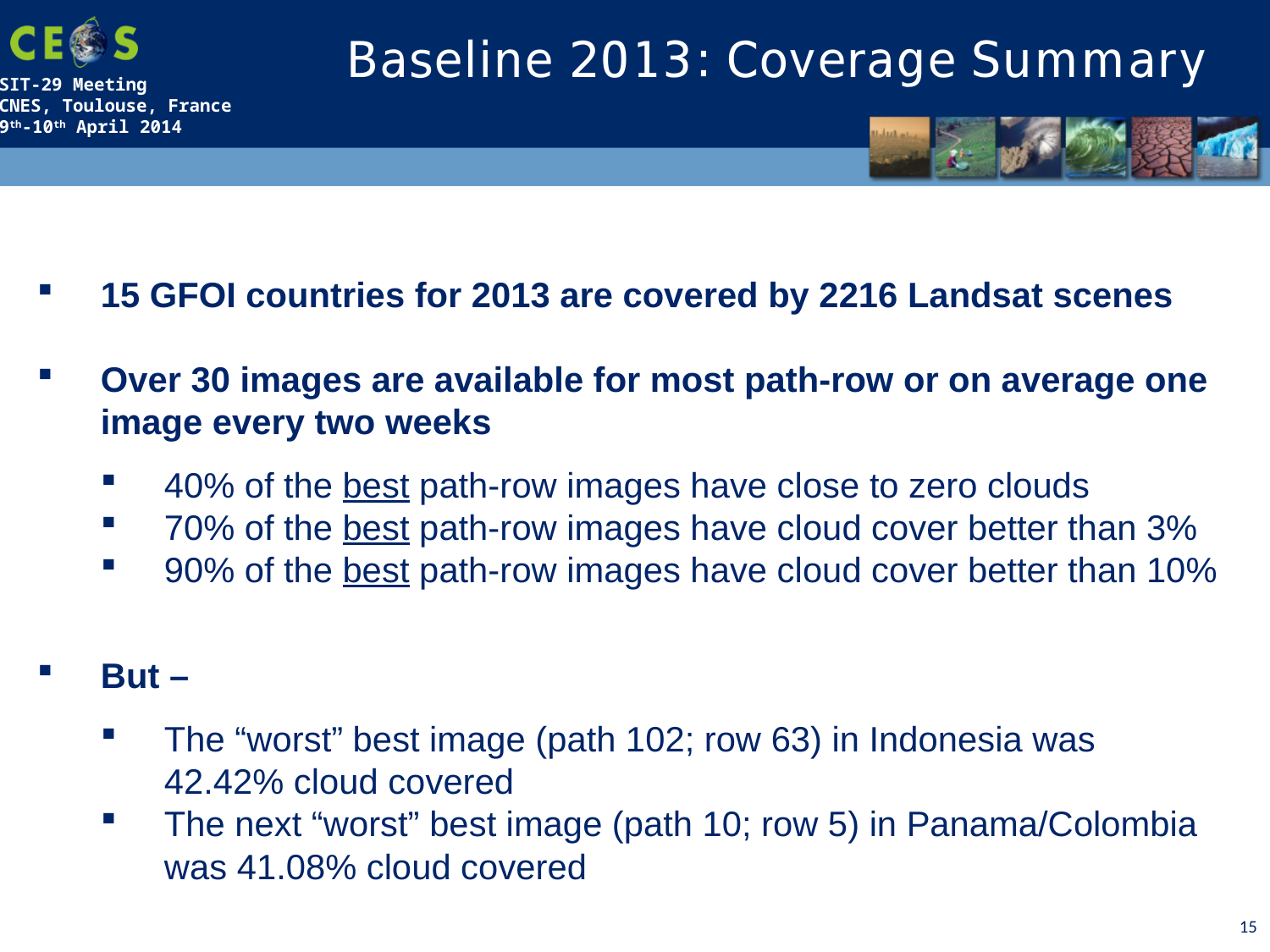

Baseline 2013: Coverage Summary
15 GFOI countries for 2013 are covered by 2216 Landsat scenes

Over 30 images are available for most path-row or on average one image every two weeks
40% of the best path-row images have close to zero clouds
70% of the best path-row images have cloud cover better than 3%
90% of the best path-row images have cloud cover better than 10%

But –
The “worst” best image (path 102; row 63) in Indonesia was 42.42% cloud covered
The next “worst” best image (path 10; row 5) in Panama/Colombia was 41.08% cloud covered

15